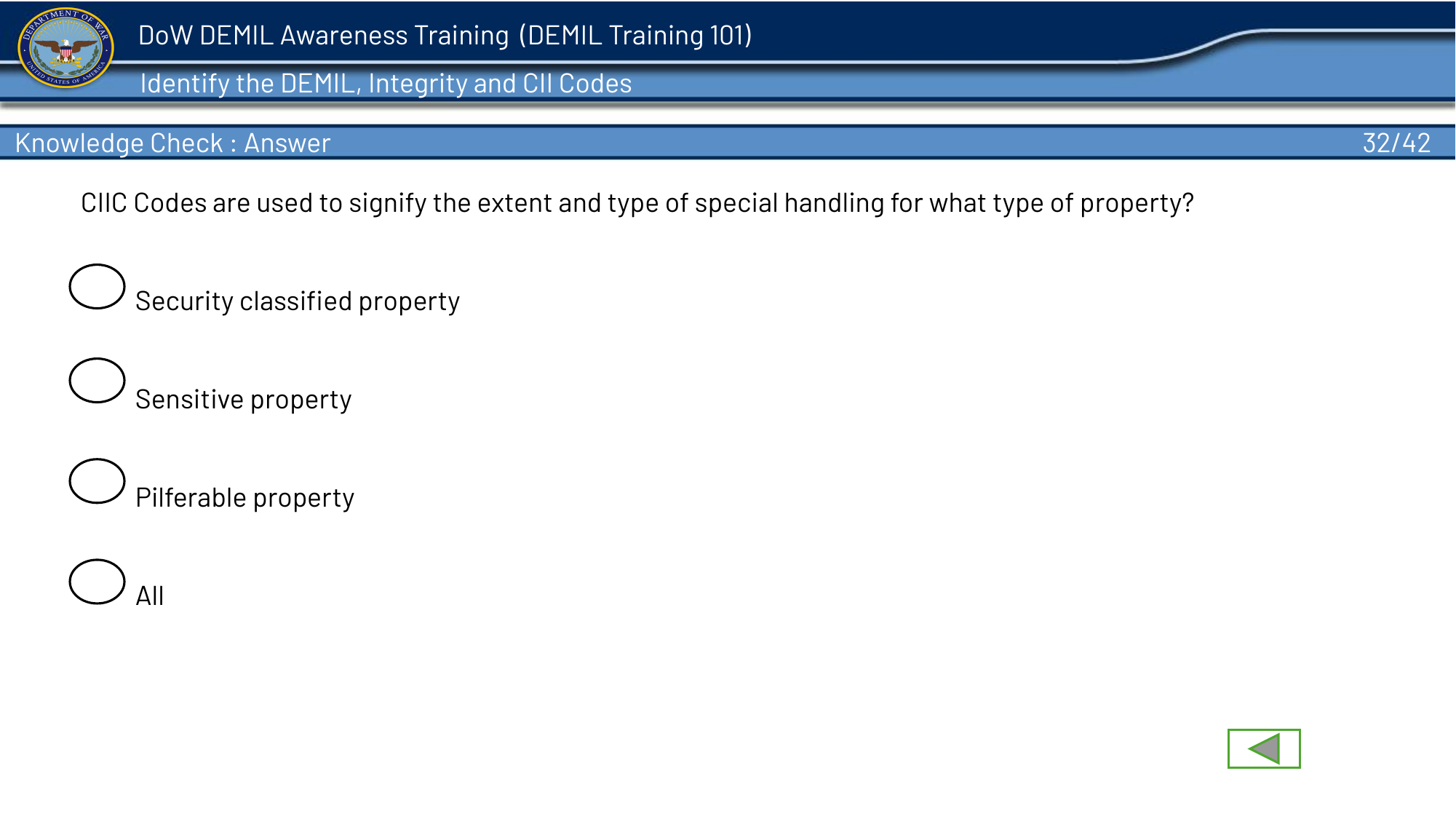

Identify the DEMIL, Integrity and CII Codes
Knowledge Check : Answer                                                                                                                                                                                             32/42
CIIC Codes are used to signify the extent and type of special handling for what type of property?
Security classified property
Sensitive property
Pilferable property
All